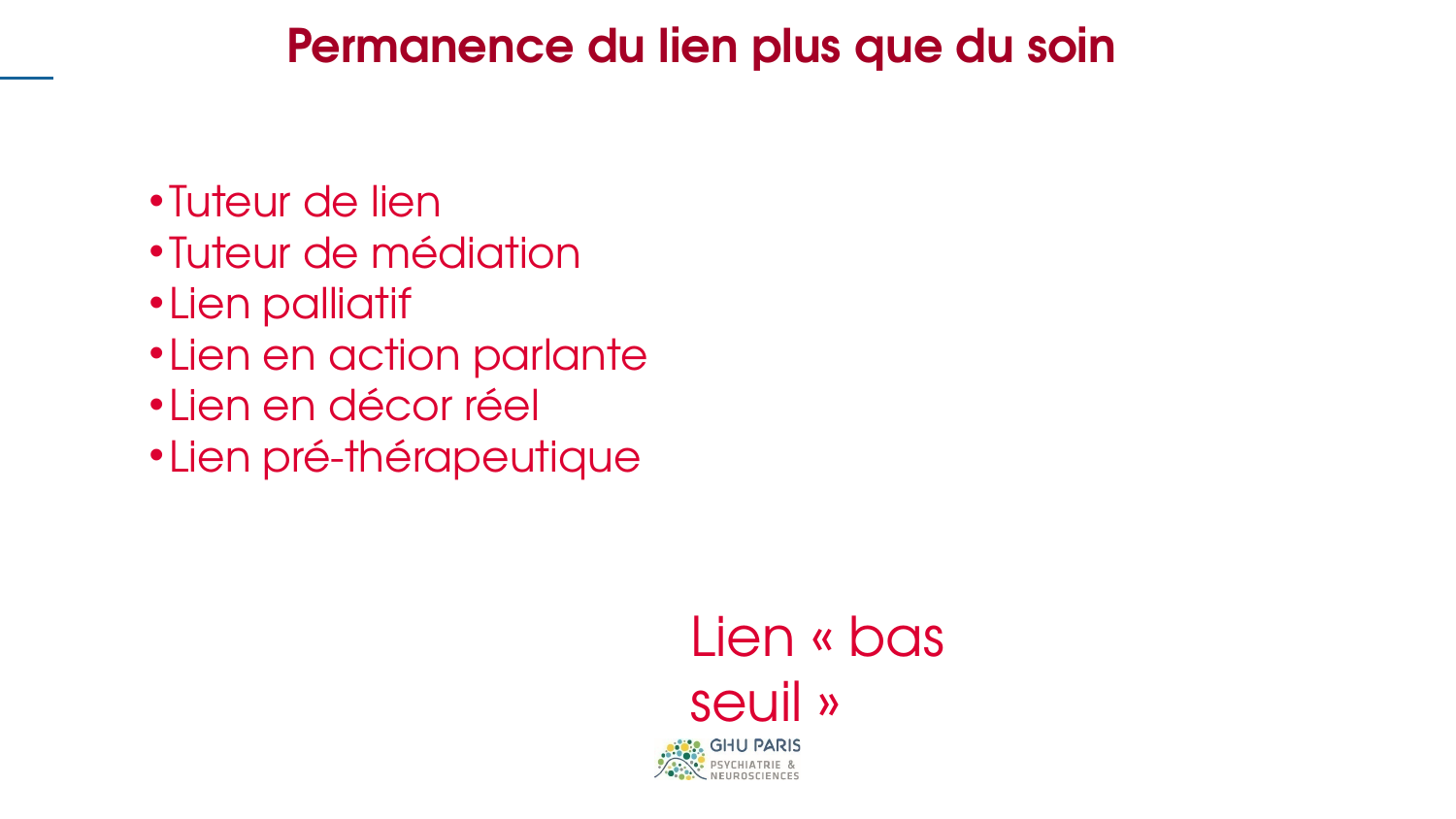

# Permanence du lien plus que du soin
Tuteur de lien
Tuteur de médiation
Lien palliatif
Lien en action parlante
Lien en décor réel
Lien pré-thérapeutique

Lien « bas seuil »